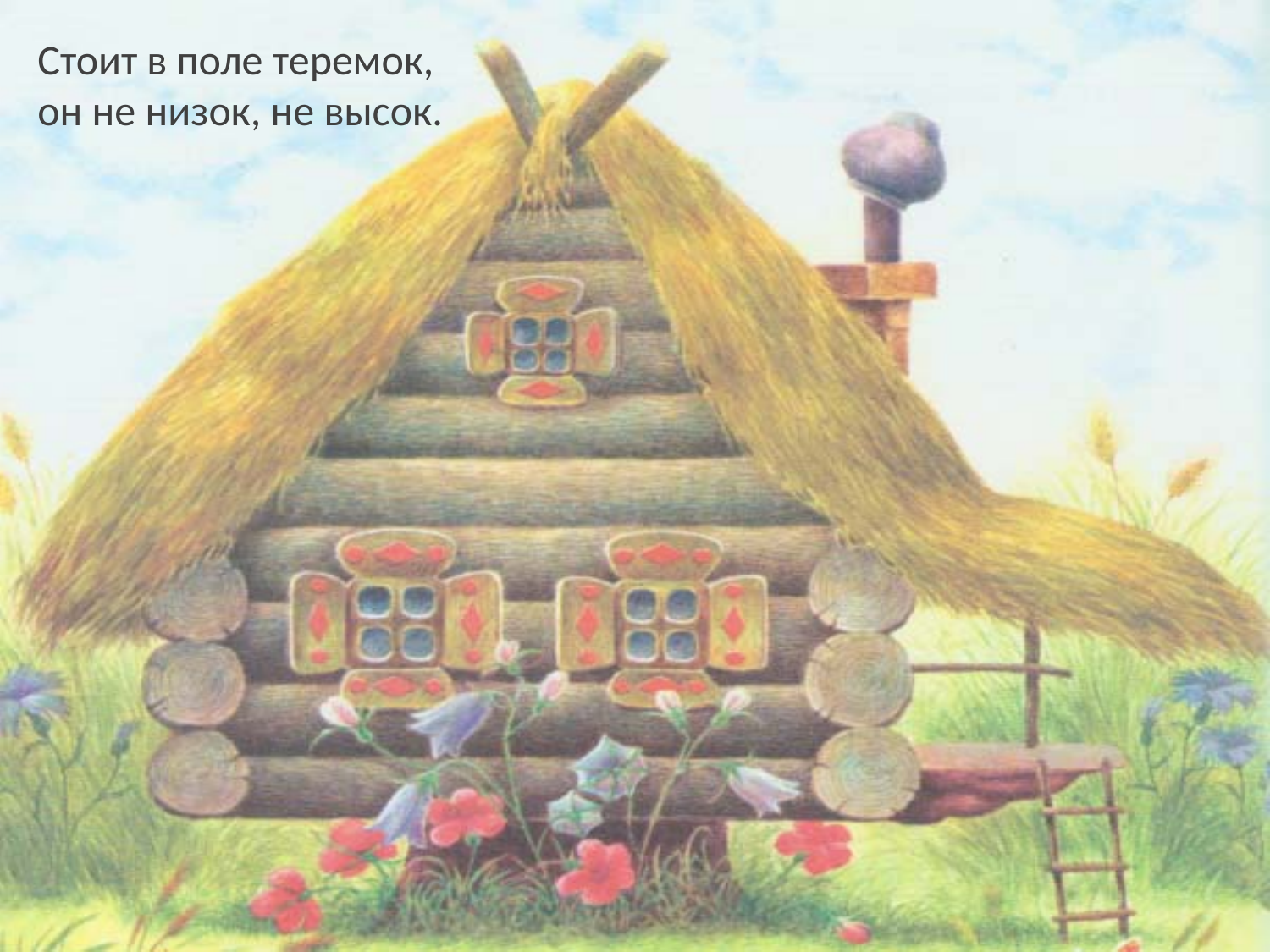

Стоит в поле теремок,
он не низок, не высок.